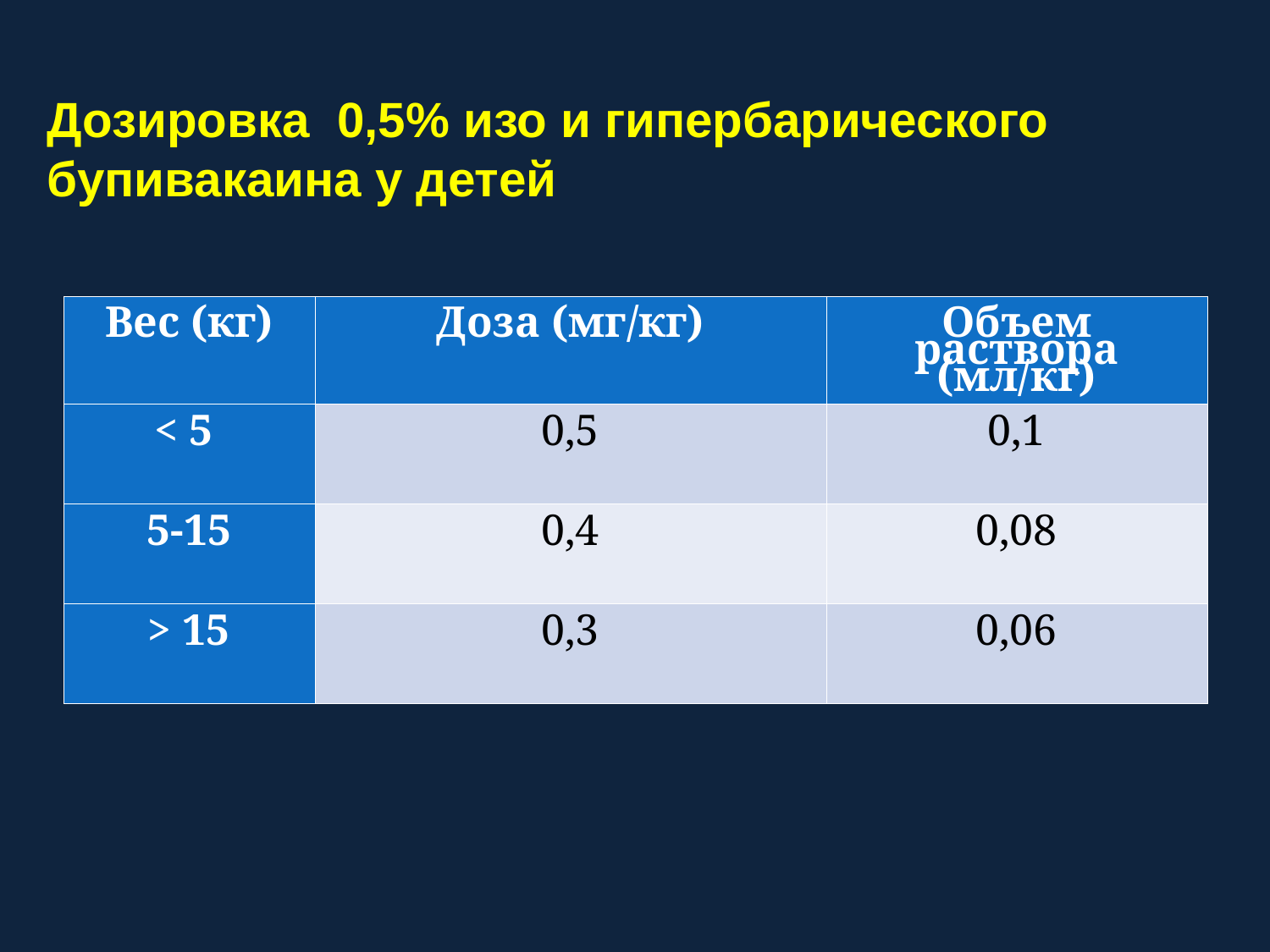

Дозировка  0,5% изо и гипербарического бупивакаина у детей
| Вес (кг) | Доза (мг/кг) | Объем раствора (мл/кг) |
| --- | --- | --- |
| < 5 | 0,5 | 0,1 |
| 5-15 | 0,4 | 0,08 |
| > 15 | 0,3 | 0,06 |